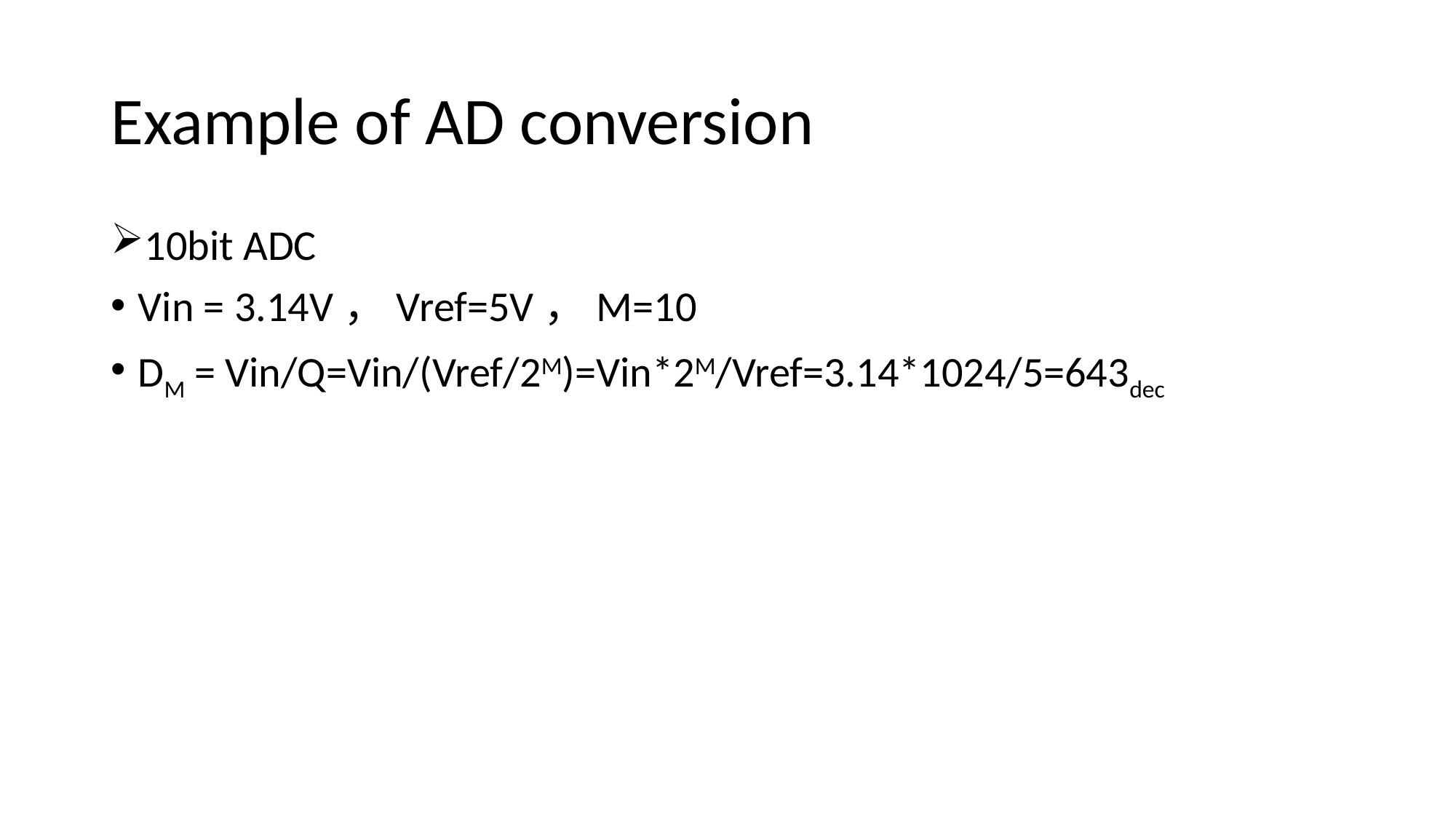

# Example of AD conversion
10bit ADC
Vin = 3.14V，Vref=5V，M=10
DM = Vin/Q=Vin/(Vref/2M)=Vin*2M/Vref=3.14*1024/5=643dec